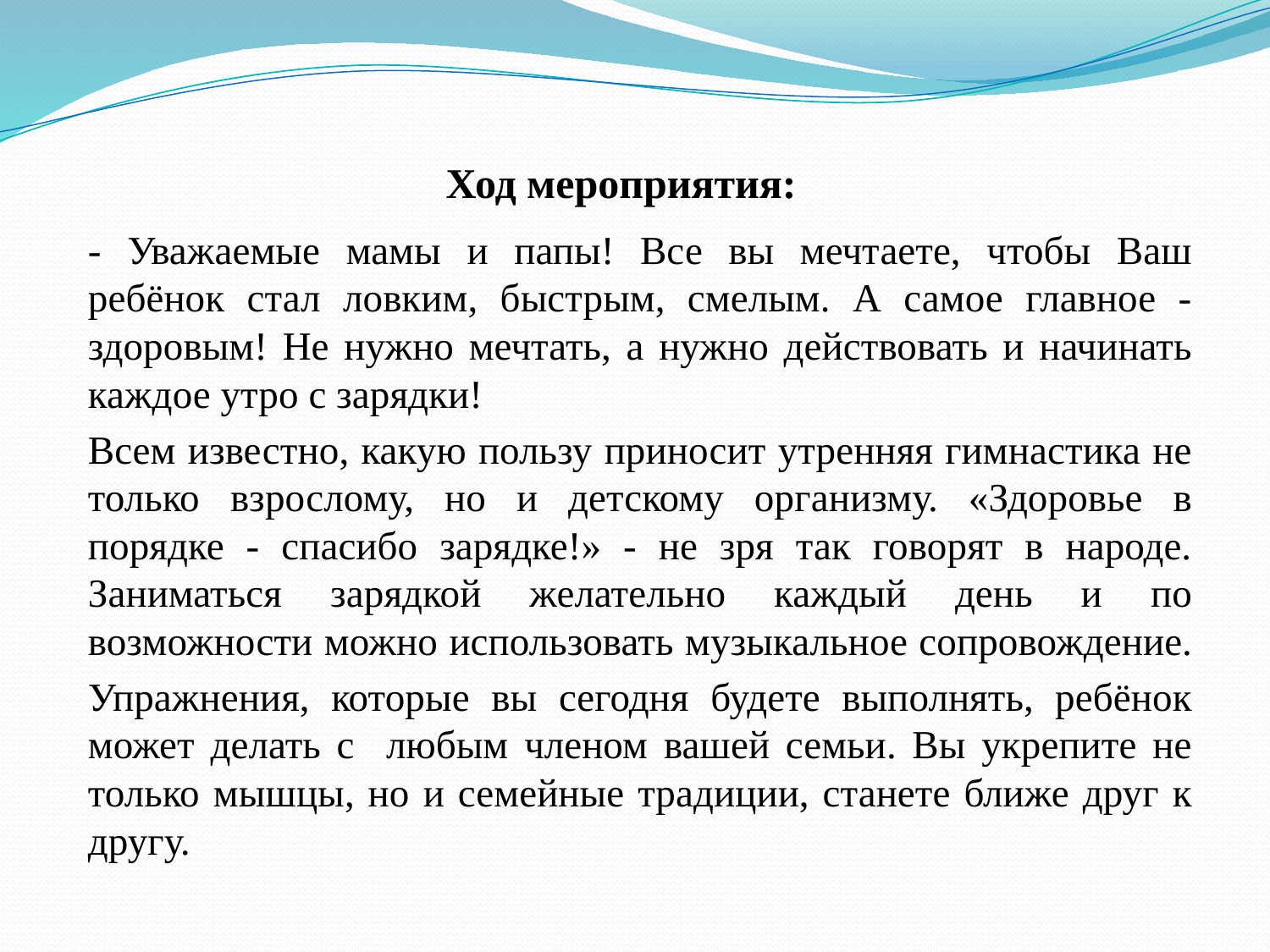

# Ход мероприятия:
		- Уважаемые мамы и папы! Все вы мечтаете, чтобы Ваш ребёнок стал ловким, быстрым, смелым. А самое главное - здоровым! Не нужно мечтать, а нужно действовать и начинать каждое утро с зарядки!
		Всем известно, какую пользу приносит утренняя гимнастика не только взрослому, но и детскому организму. «Здоровье в порядке - спасибо зарядке!» - не зря так говорят в народе. Заниматься зарядкой желательно каждый день и по возможности можно использовать музыкальное сопровождение.
		Упражнения, которые вы сегодня будете выполнять, ребёнок может делать с  любым членом вашей семьи. Вы укрепите не только мышцы, но и семейные традиции, станете ближе друг к другу.